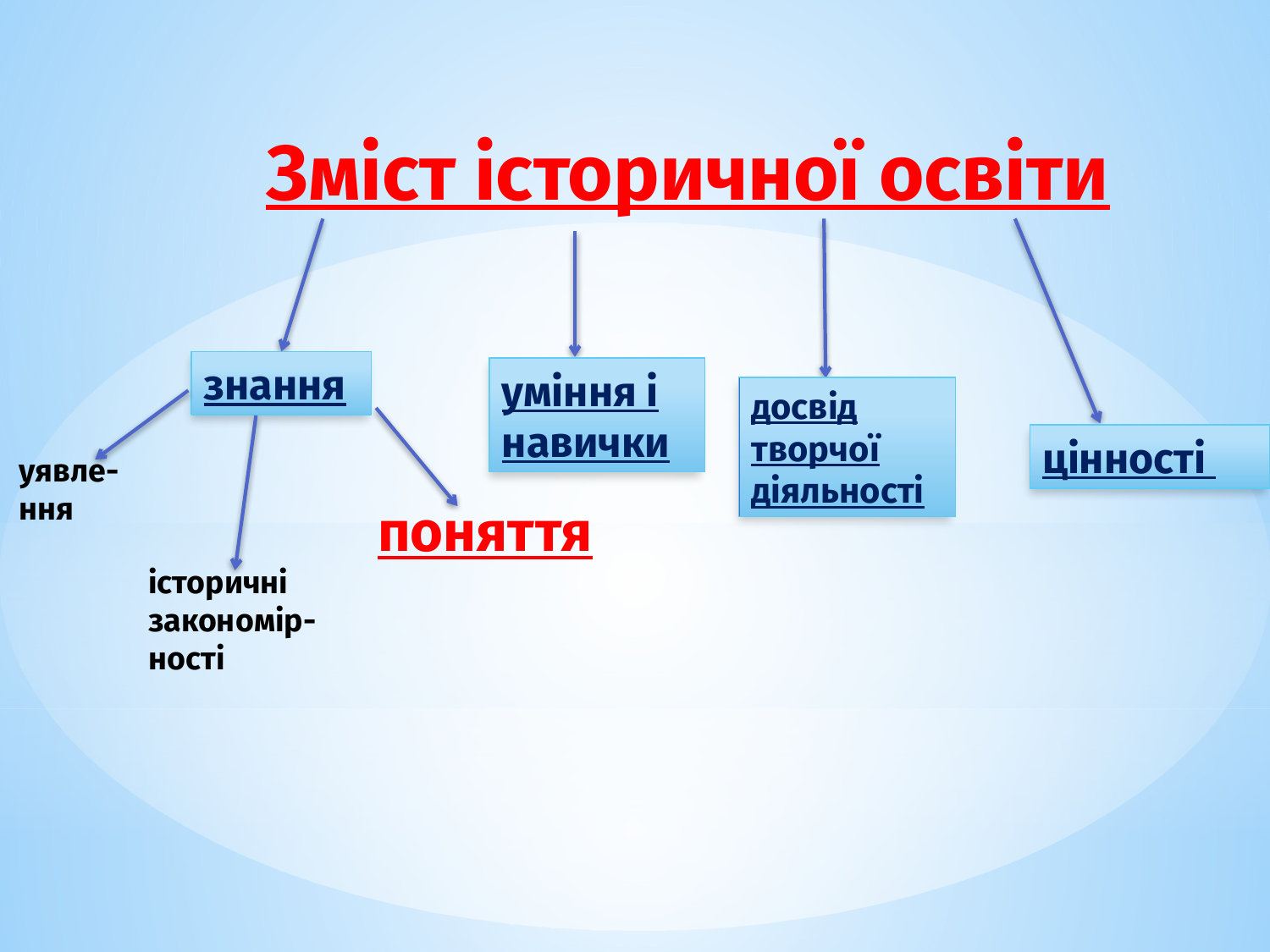

Зміст історичної освіти
знання
уміння і навички
досвід творчої діяльності
цінності
уявле-
ння
поняття
історичні закономір-
ності